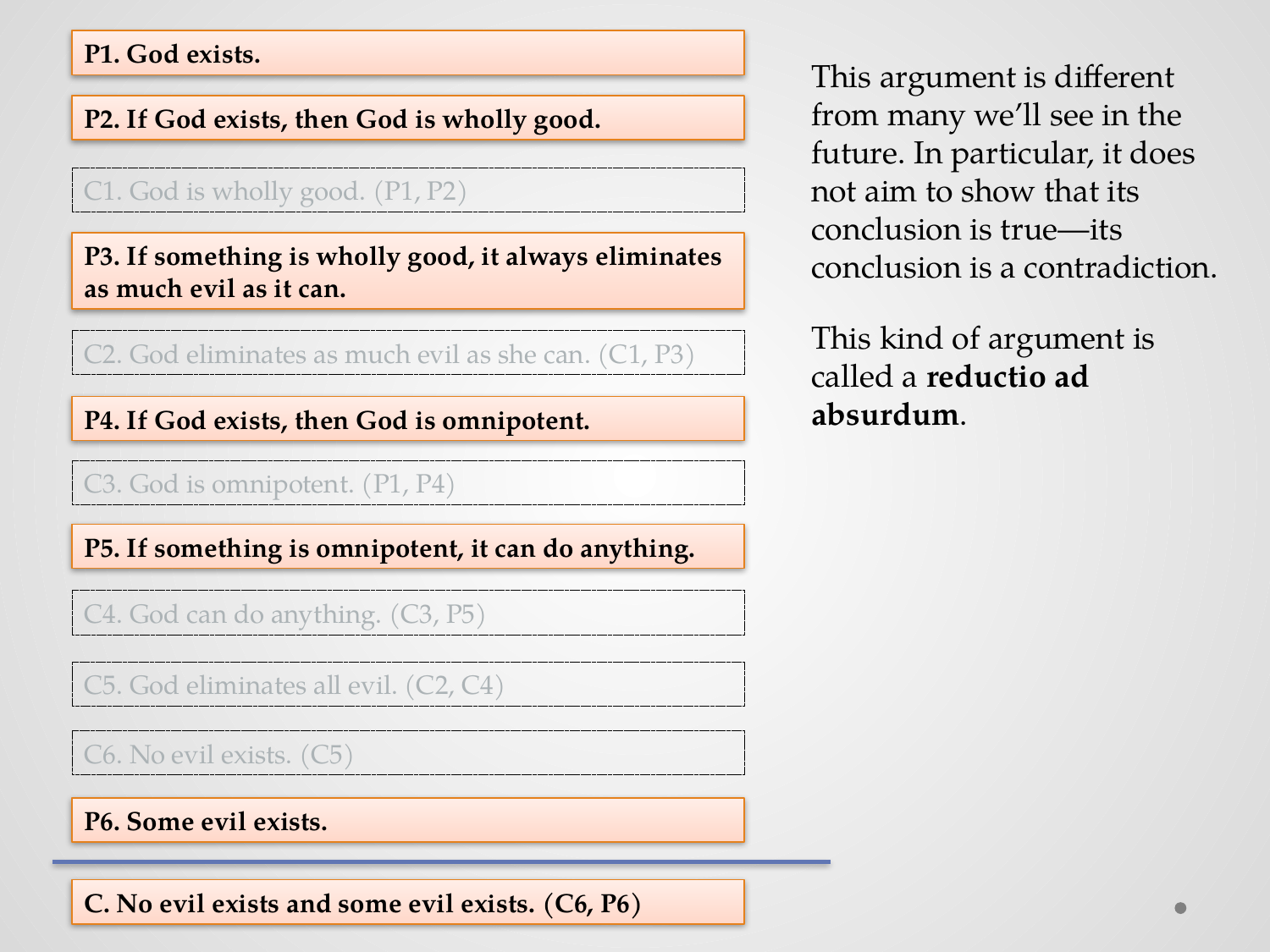

P1. God exists.
This argument is different from many we’ll see in the future. In particular, it does not aim to show that its conclusion is true—its conclusion is a contradiction.
P2. If God exists, then God is wholly good.
C1. God is wholly good. (P1, P2)
P3. If something is wholly good, it always eliminates as much evil as it can.
This kind of argument is called a reductio ad absurdum.
C2. God eliminates as much evil as she can. (C1, P3)
P4. If God exists, then God is omnipotent.
C3. God is omnipotent. (P1, P4)
P5. If something is omnipotent, it can do anything.
C4. God can do anything. (C3, P5)
C5. God eliminates all evil. (C2, C4)
C6. No evil exists. (C5)
P6. Some evil exists.
C. No evil exists and some evil exists. (C6, P6)